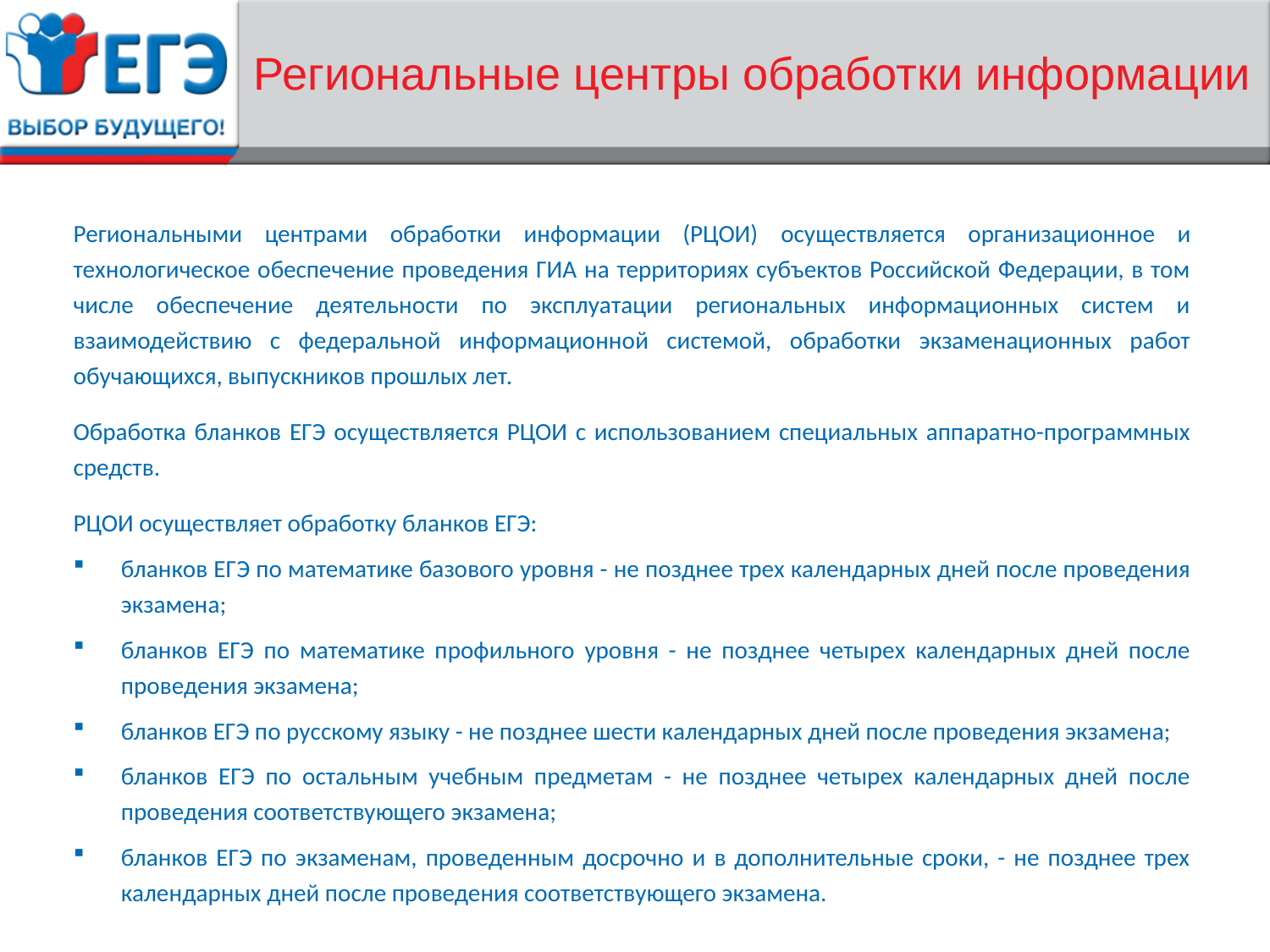

# Региональные центры обработки информации
Региональными центрами обработки информации (РЦОИ) осуществляется организационное и технологическое обеспечение проведения ГИА на территориях субъектов Российской Федерации, в том числе обеспечение деятельности по эксплуатации региональных информационных систем и взаимодействию с федеральной информационной системой, обработки экзаменационных работ обучающихся, выпускников прошлых лет.
Обработка бланков ЕГЭ осуществляется РЦОИ с использованием специальных аппаратно-программных средств.
РЦОИ осуществляет обработку бланков ЕГЭ:
бланков ЕГЭ по математике базового уровня - не позднее трех календарных дней после проведения экзамена;
бланков ЕГЭ по математике профильного уровня - не позднее четырех календарных дней после проведения экзамена;
бланков ЕГЭ по русскому языку - не позднее шести календарных дней после проведения экзамена;
бланков ЕГЭ по остальным учебным предметам - не позднее четырех календарных дней после проведения соответствующего экзамена;
бланков ЕГЭ по экзаменам, проведенным досрочно и в дополнительные сроки, - не позднее трех календарных дней после проведения соответствующего экзамена.